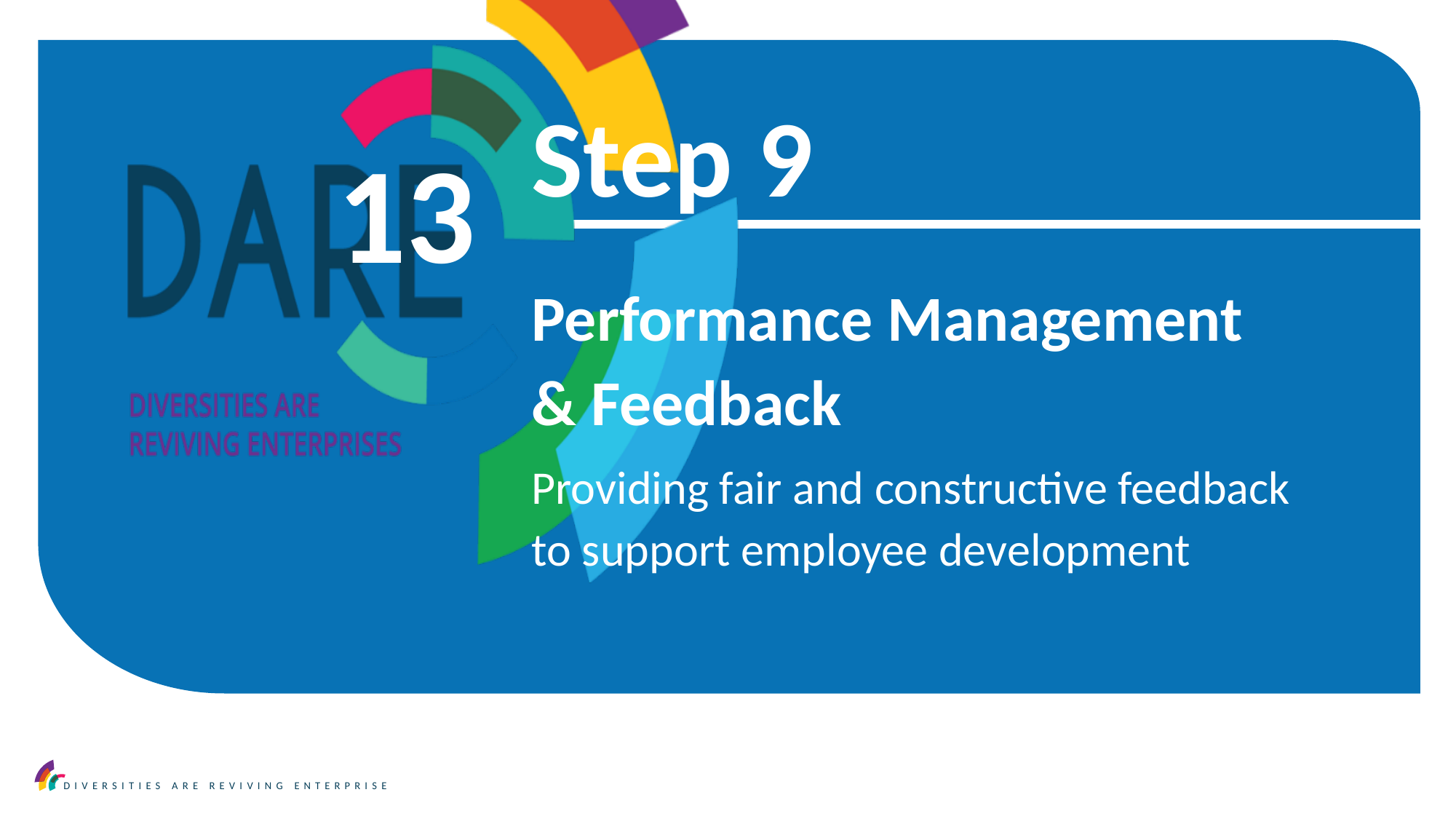

Step 9
13
Performance Management & Feedback
Providing fair and constructive feedback to support employee development